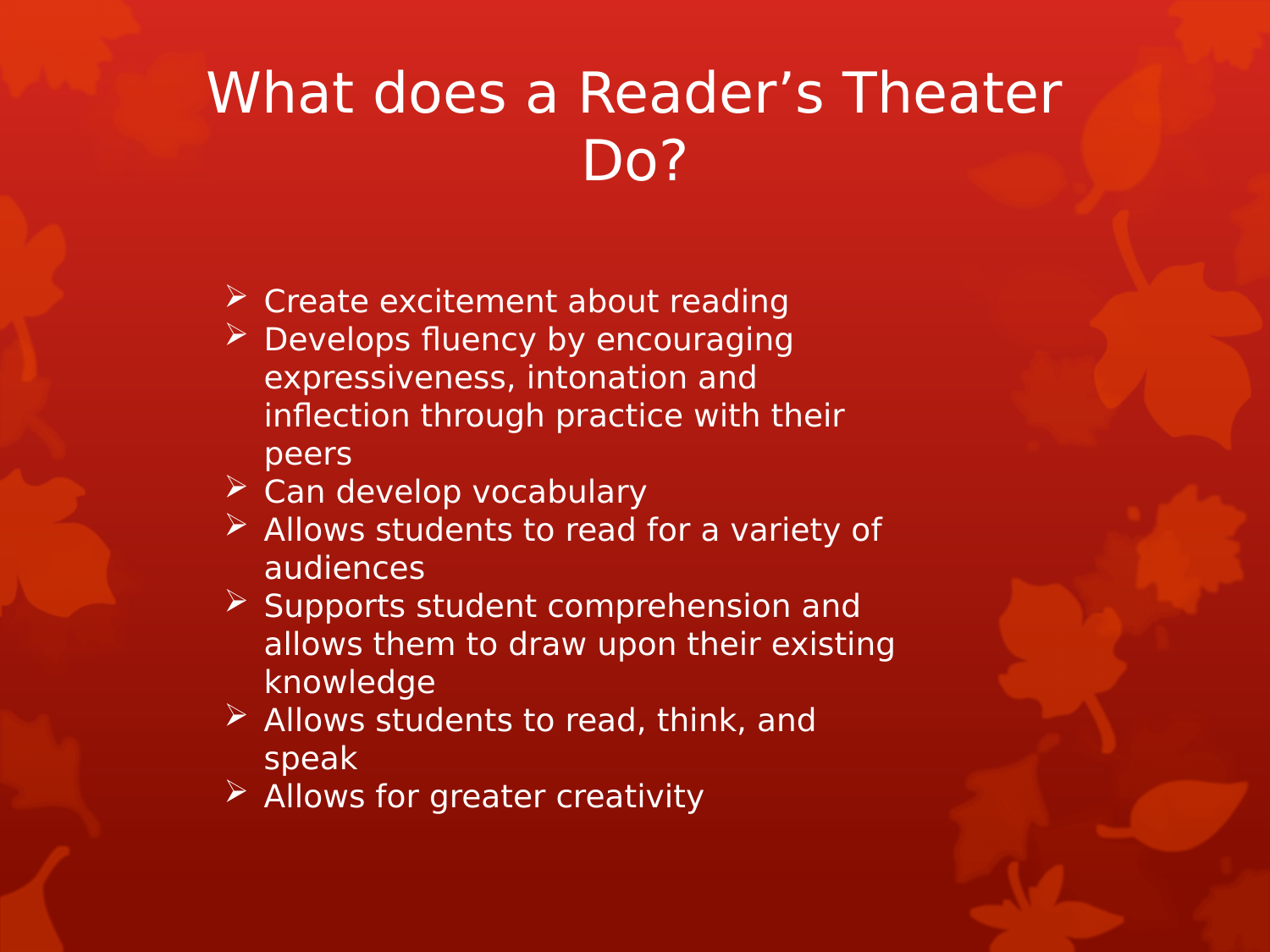

# What does a Reader’s Theater Do?
Create excitement about reading
Develops fluency by encouraging expressiveness, intonation and inflection through practice with their peers
Can develop vocabulary
Allows students to read for a variety of audiences
Supports student comprehension and allows them to draw upon their existing knowledge
Allows students to read, think, and speak
Allows for greater creativity